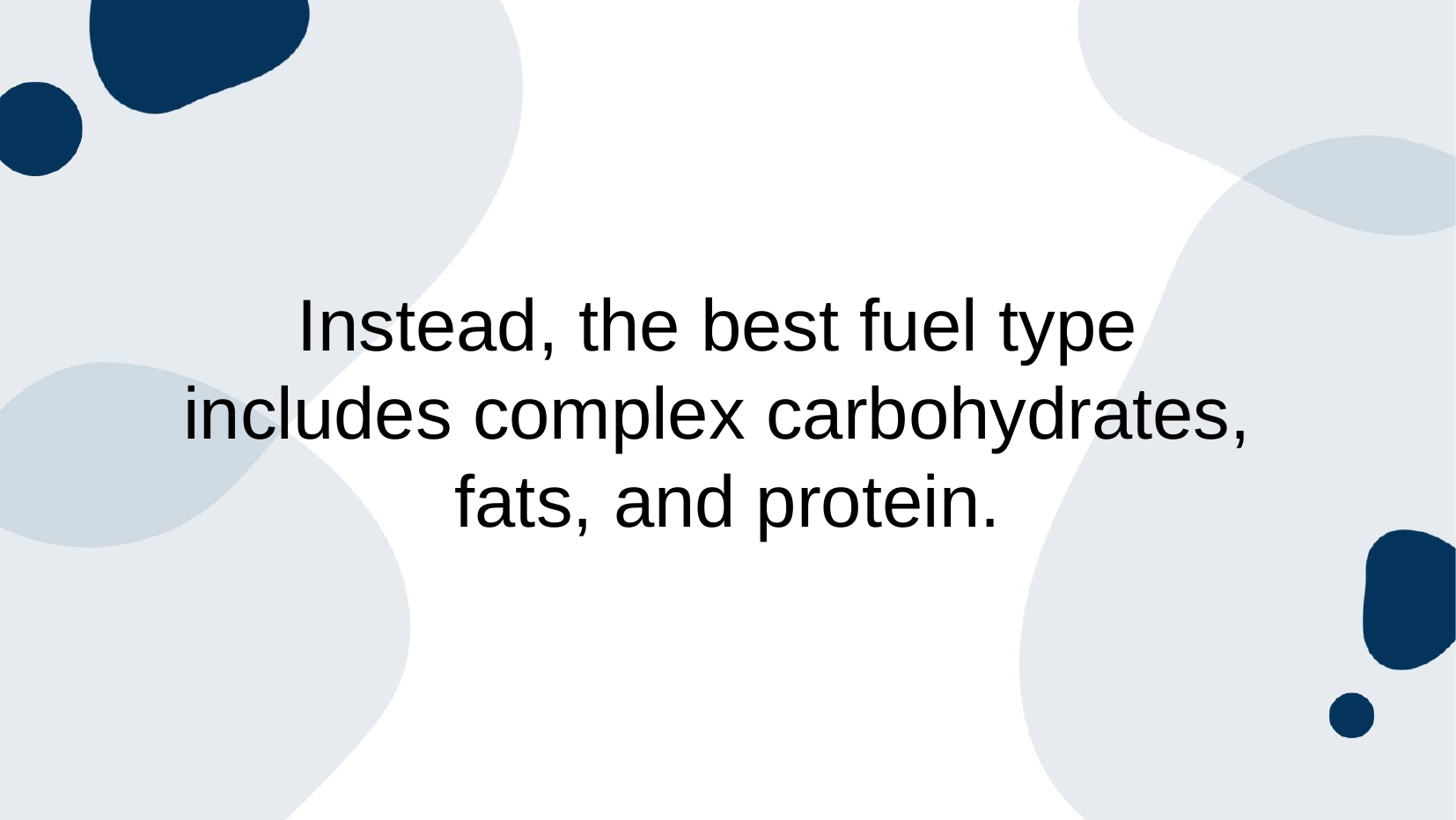

Instead, the best fuel type
includes complex carbohydrates,
fats, and protein.